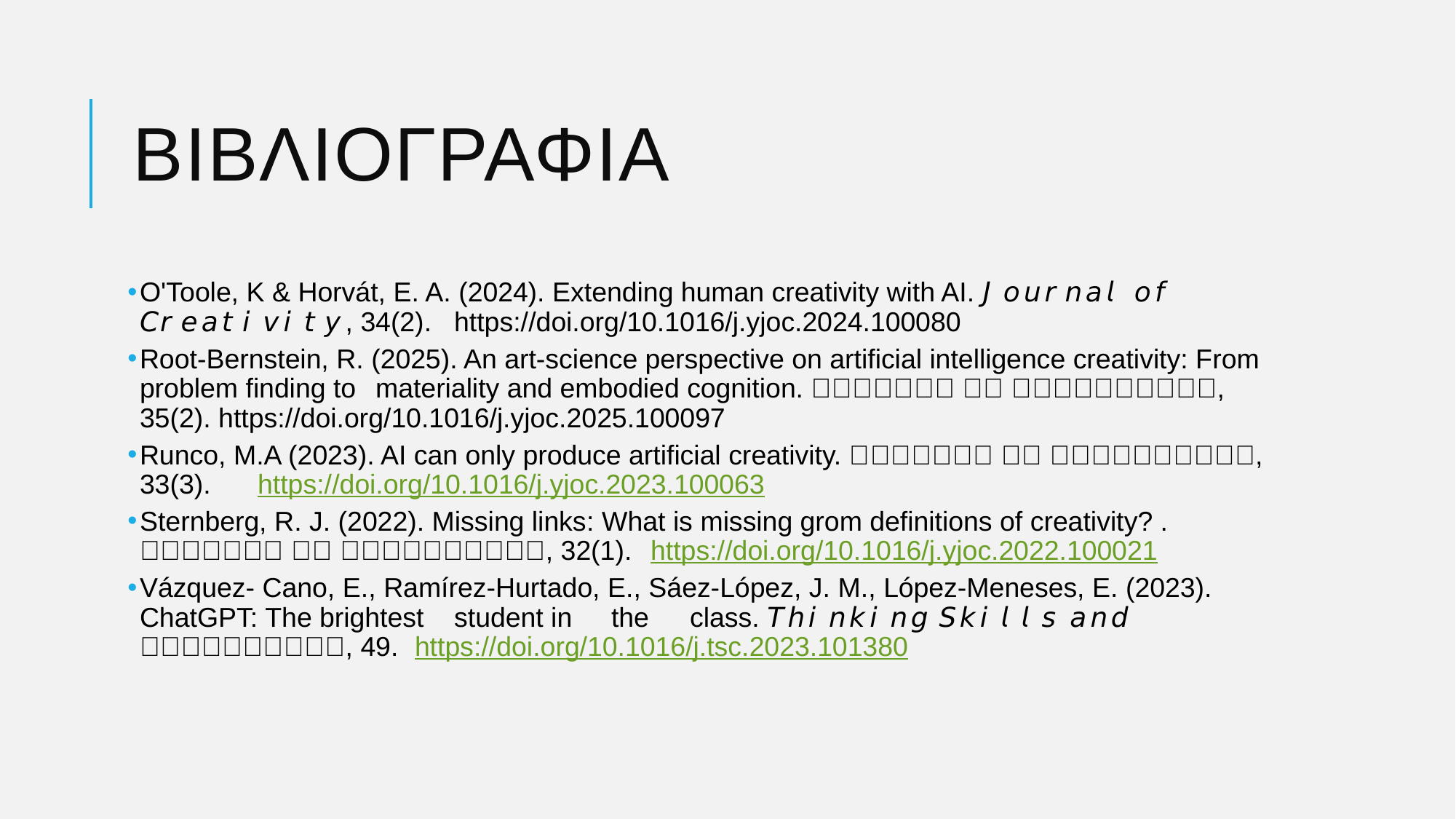

# Βιβλιογραφια
O'Toole, K & Horvát, E. A. (2024). Extending human creativity with AI. 𝘑𝘰𝘶𝘳𝘯𝘢𝘭 𝘰𝘧 𝘊𝘳𝘦𝘢𝘵𝘪𝘷𝘪𝘵𝘺, 34(2). 	https://doi.org/10.1016/j.yjoc.2024.100080
Root-Bernstein, R. (2025). An art-science perspective on artificial intelligence creativity: From problem finding to 	materiality and embodied cognition. 𝘑𝘰𝘶𝘳𝘯𝘢𝘭 𝘰𝘧 𝘊𝘳𝘦𝘢𝘵𝘪𝘷𝘪𝘵𝘺, 35(2). https://doi.org/10.1016/j.yjoc.2025.100097
Runco, M.A (2023). AI can only produce artificial creativity. 𝘑𝘰𝘶𝘳𝘯𝘢𝘭 𝘰𝘧 𝘊𝘳𝘦𝘢𝘵𝘪𝘷𝘪𝘵𝘺, 33(3). 	https://doi.org/10.1016/j.yjoc.2023.100063
Sternberg, R. J. (2022). Missing links: What is missing grom definitions of creativity? . 𝘑𝘰𝘶𝘳𝘯𝘢𝘭 𝘰𝘧 𝘊𝘳𝘦𝘢𝘵𝘪𝘷𝘪𝘵𝘺, 32(1). 	https://doi.org/10.1016/j.yjoc.2022.100021
Vázquez- Cano, E., Ramírez-Hurtado, E., Sáez-López, J. M., López-Meneses, E. (2023). ChatGPT: The brightest 	student in 	the 	class. 𝘛𝘩𝘪𝘯𝘬𝘪𝘯𝘨 𝘚𝘬𝘪𝘭𝘭𝘴 𝘢𝘯𝘥 𝘊𝘳𝘦𝘢𝘵𝘪𝘷𝘪𝘵𝘺, 49. 	https://doi.org/10.1016/j.tsc.2023.101380